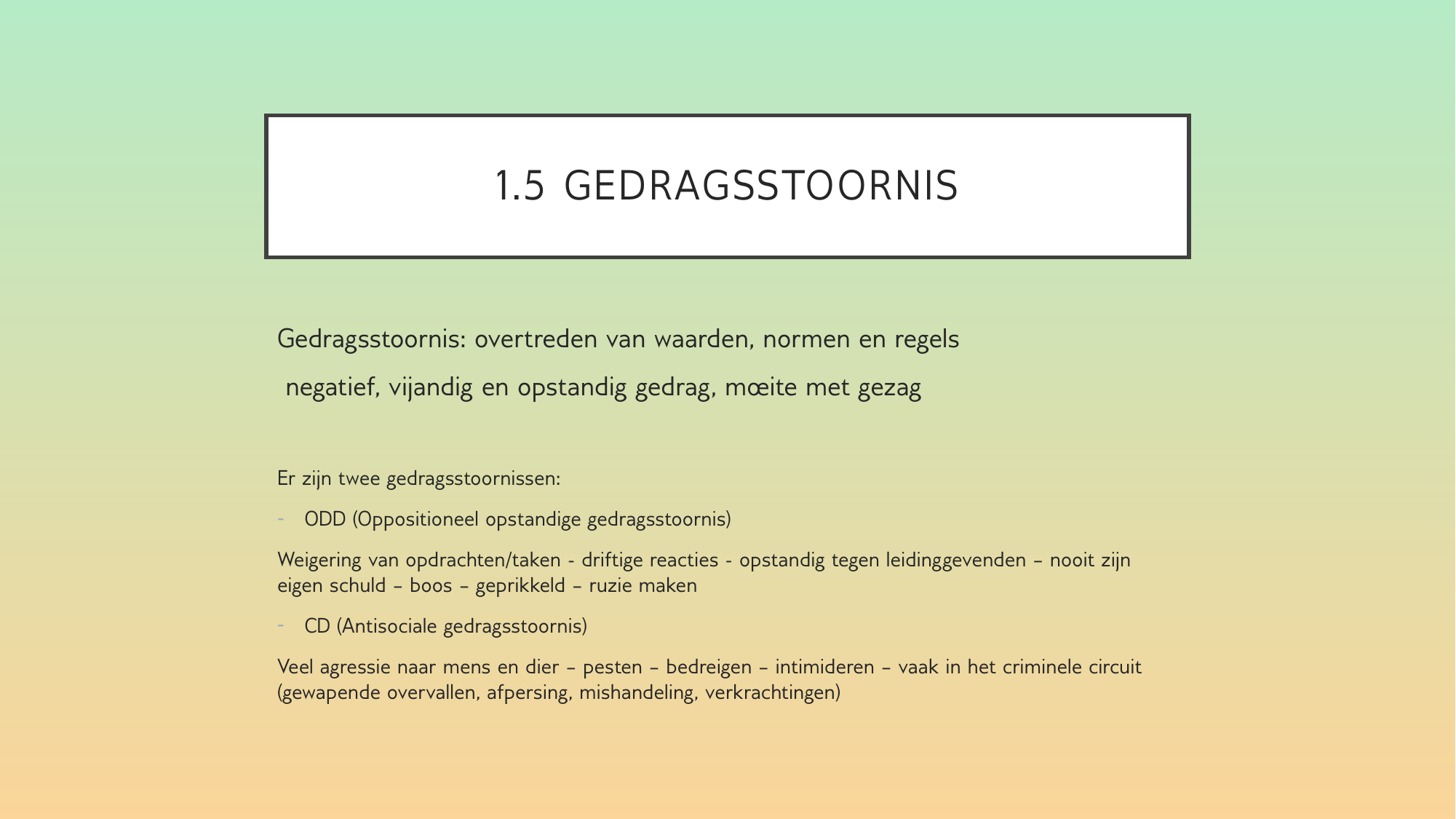

# 1.5 gedragsstoornis
Gedragsstoornis: overtreden van waarden, normen en regels
 negatief, vijandig en opstandig gedrag, moeite met gezag

Er zijn twee gedragsstoornissen:
ODD (Oppositioneel opstandige gedragsstoornis)
Weigering van opdrachten/taken - driftige reacties - opstandig tegen leidinggevenden – nooit zijn eigen schuld – boos – geprikkeld – ruzie maken
CD (Antisociale gedragsstoornis)
Veel agressie naar mens en dier – pesten – bedreigen – intimideren – vaak in het criminele circuit (gewapende overvallen, afpersing, mishandeling, verkrachtingen)